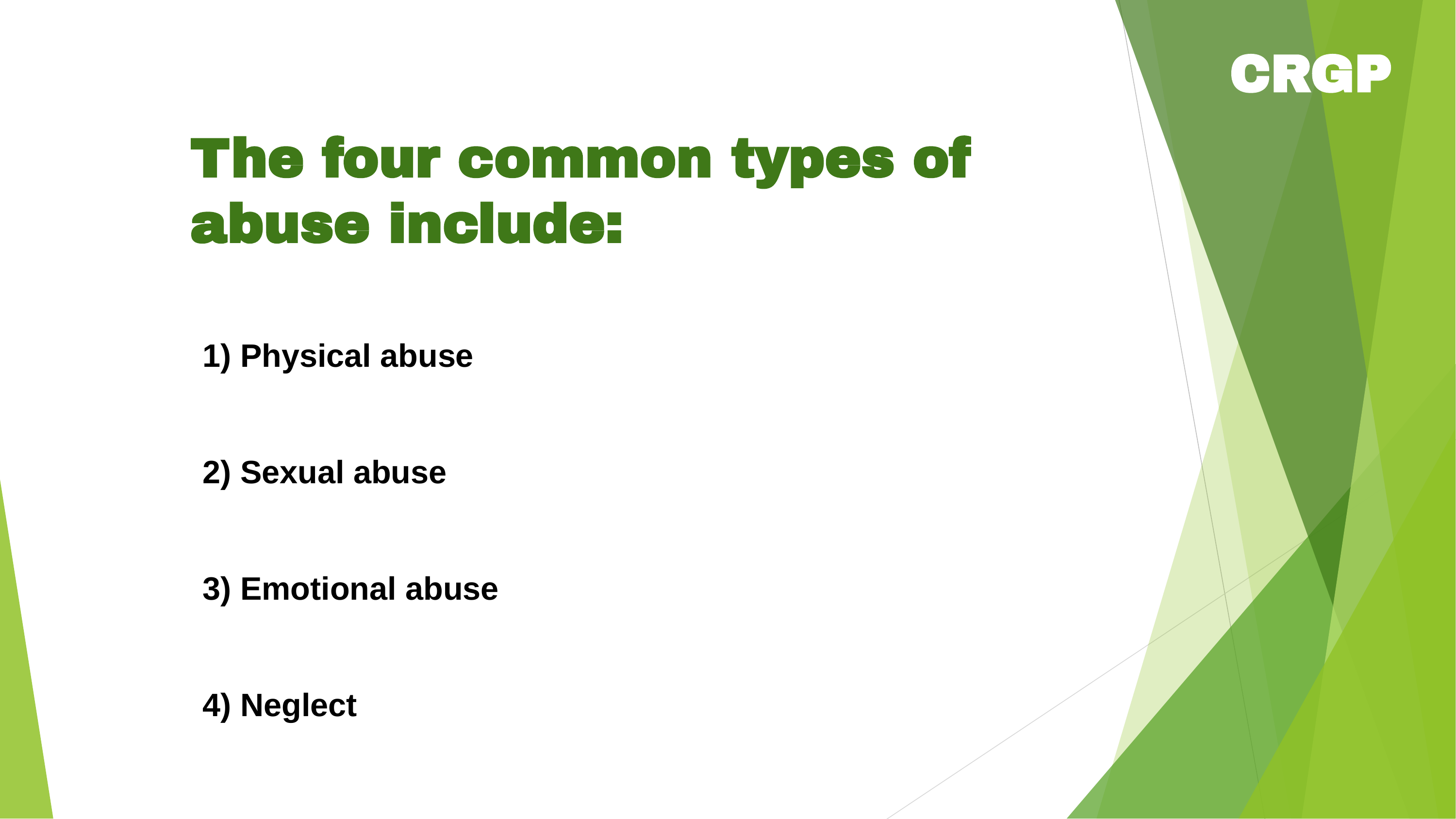

CRGP
The four common types of abuse include:
1) Physical abuse

2) Sexual abuse

3) Emotional abuse

4) Neglect